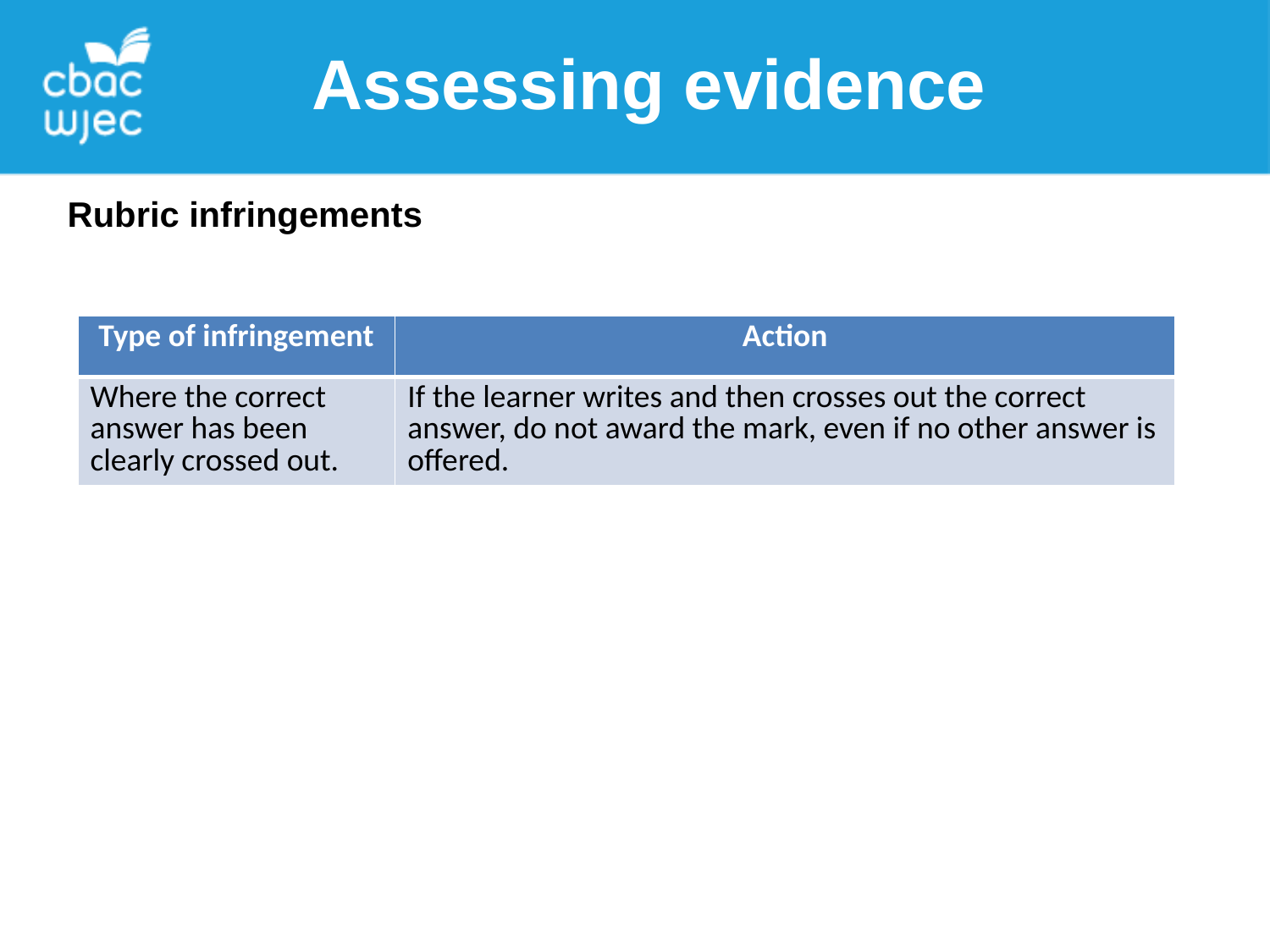

Assessing evidence
Rubric infringements

| Type of infringement | Action |
| --- | --- |
| Where the correct answer has been clearly crossed out. | If the learner writes and then crosses out the correct answer, do not award the mark, even if no other answer is offered. |